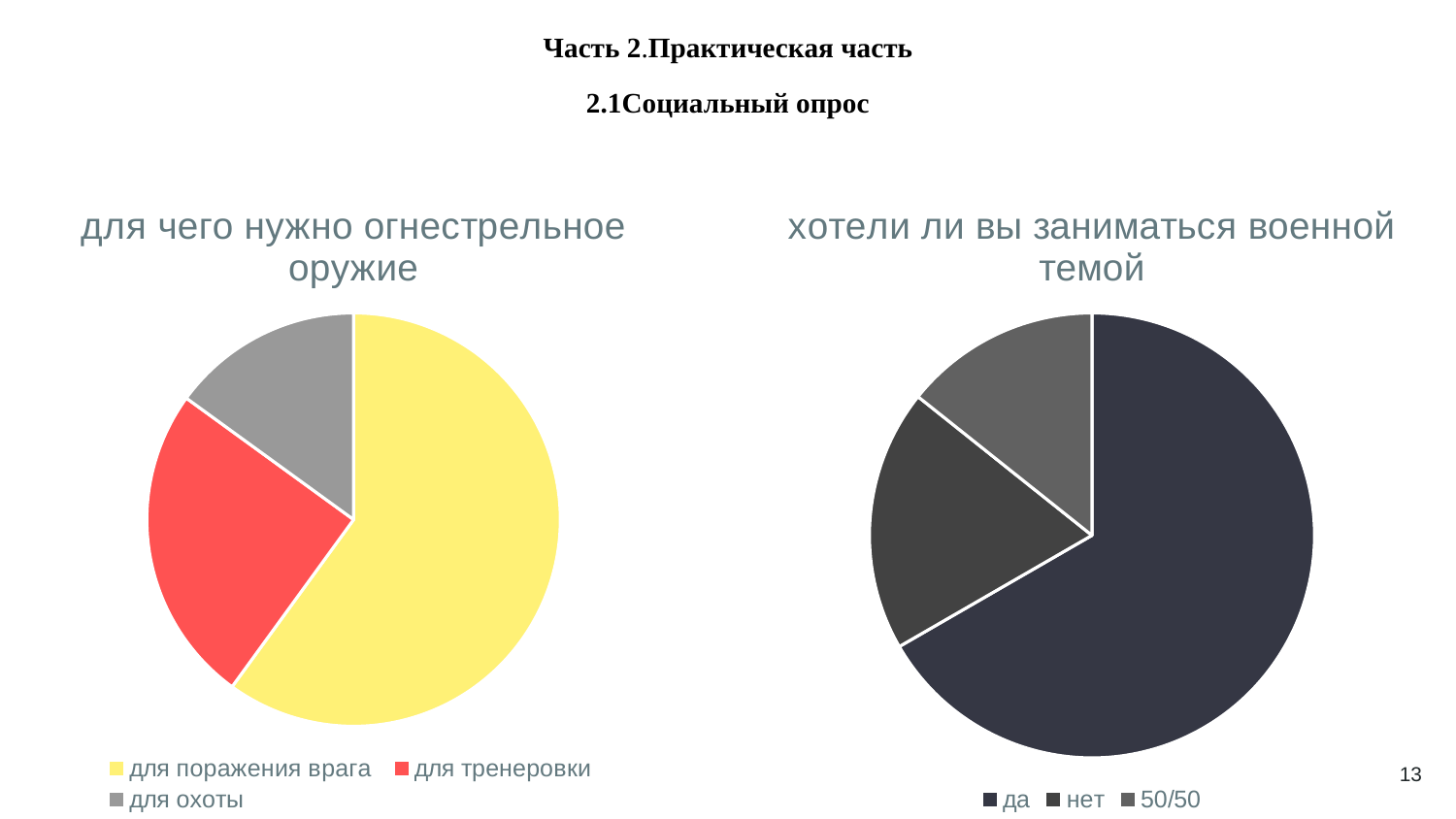

Часть 2.Практическая часть
2.1Социальный опрос

### Chart:

| Category | для чего нужно огнестрельное оружие |
|---|---|
| для поражения врага  | 12.0 |
| для тренеровки  | 5.0 |
| для охоты | 3.0 |

### Chart:

| Category | хотели ли вы заниматься военной темой |
|---|---|
| да | 14.0 |
| нет | 4.0 |
| 50/50 | 3.0 |
13